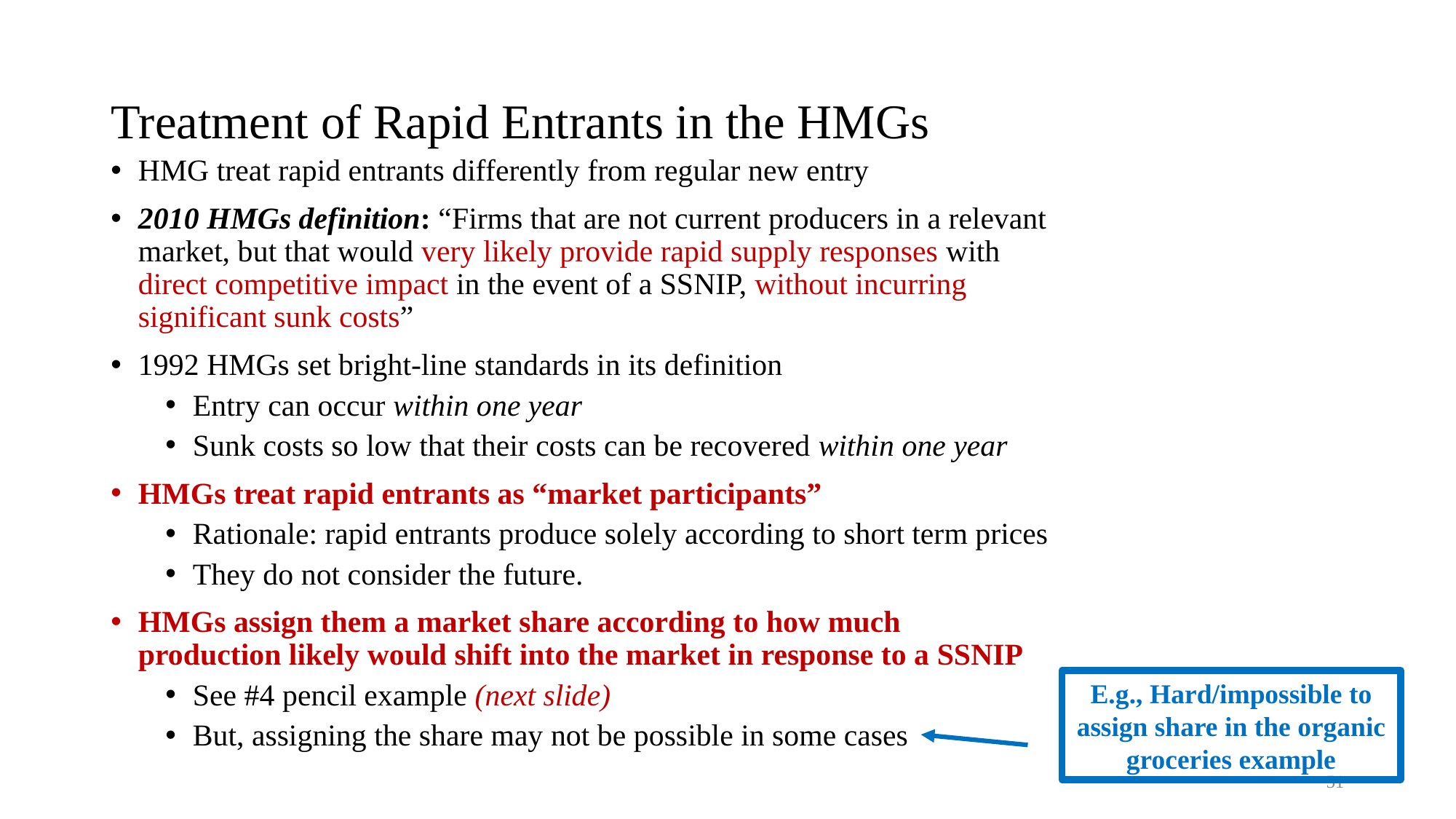

# Treatment of Rapid Entrants in the HMGs
HMG treat rapid entrants differently from regular new entry
2010 HMGs definition: “Firms that are not current producers in a relevant market, but that would very likely provide rapid supply responses with direct competitive impact in the event of a SSNIP, without incurring significant sunk costs”
1992 HMGs set bright-line standards in its definition
Entry can occur within one year
Sunk costs so low that their costs can be recovered within one year
HMGs treat rapid entrants as “market participants”
Rationale: rapid entrants produce solely according to short term prices
They do not consider the future.
HMGs assign them a market share according to how much production likely would shift into the market in response to a SSNIP
See #4 pencil example (next slide)
But, assigning the share may not be possible in some cases

E.g., Hard/impossible to assign share in the organic groceries example
51